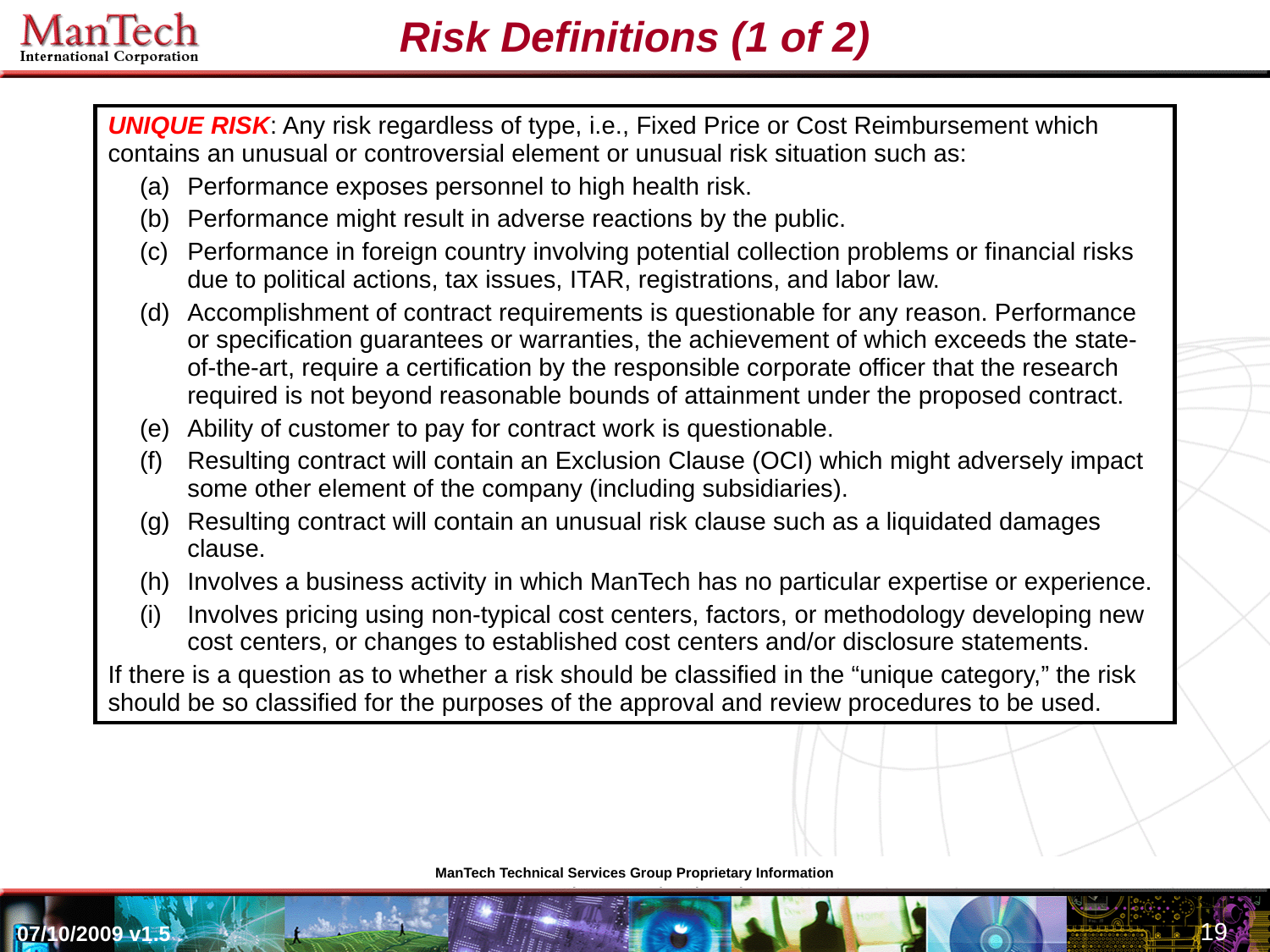

Risk Definitions (1 of 2)
| UNIQUE RISK: Any risk regardless of type, i.e., Fixed Price or Cost Reimbursement which contains an unusual or controversial element or unusual risk situation such as: Performance exposes personnel to high health risk. Performance might result in adverse reactions by the public. Performance in foreign country involving potential collection problems or financial risks due to political actions, tax issues, ITAR, registrations, and labor law. Accomplishment of contract requirements is questionable for any reason. Performance or specification guarantees or warranties, the achievement of which exceeds the state-of-the-art, require a certification by the responsible corporate officer that the research required is not beyond reasonable bounds of attainment under the proposed contract. Ability of customer to pay for contract work is questionable. Resulting contract will contain an Exclusion Clause (OCI) which might adversely impact some other element of the company (including subsidiaries). Resulting contract will contain an unusual risk clause such as a liquidated damages clause. Involves a business activity in which ManTech has no particular expertise or experience. Involves pricing using non-typical cost centers, factors, or methodology developing new cost centers, or changes to established cost centers and/or disclosure statements. If there is a question as to whether a risk should be classified in the “unique category,” the risk should be so classified for the purposes of the approval and review procedures to be used. |
| --- |
ManTech Technical Services Group Proprietary Information